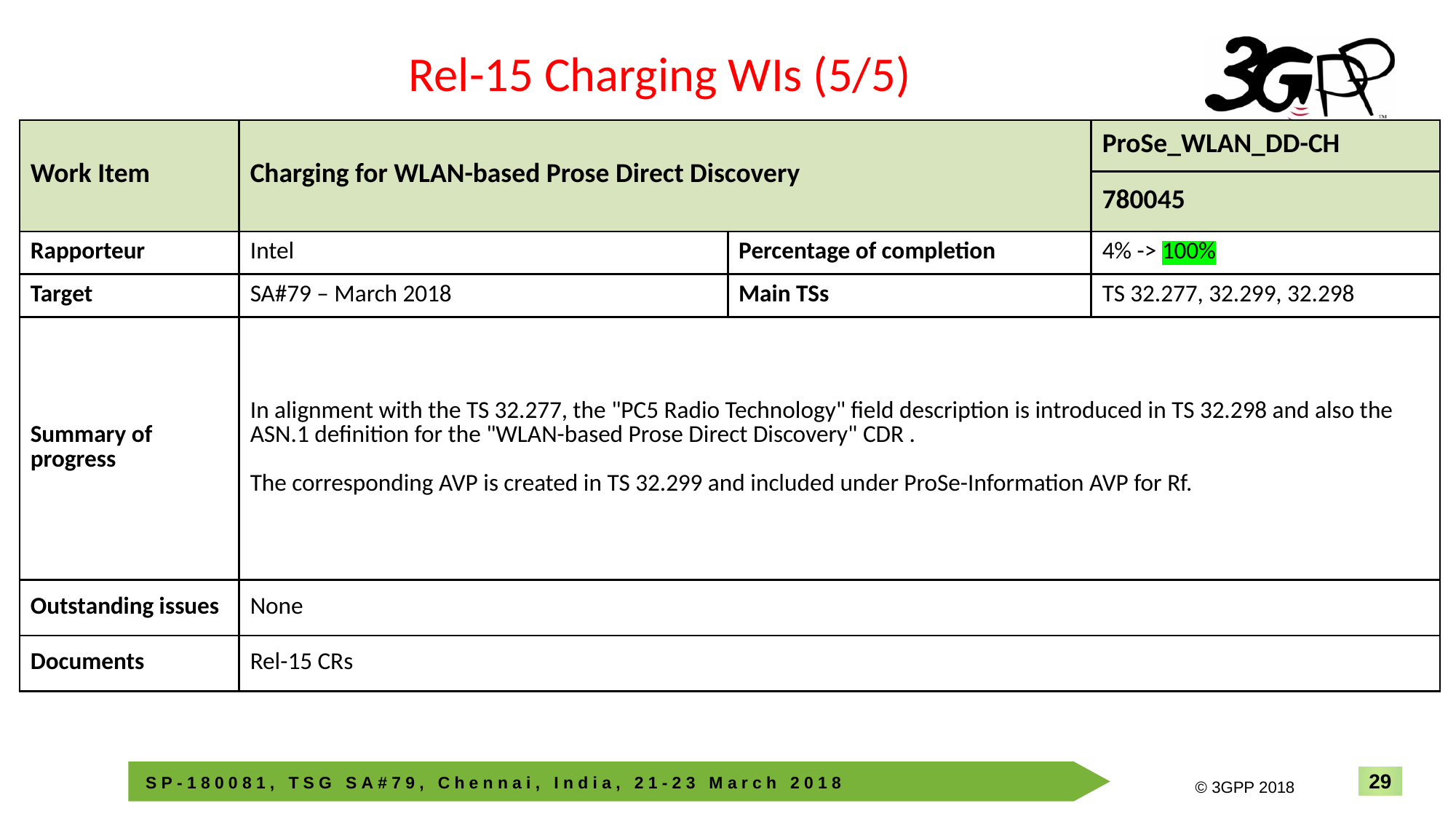

Rel-15 Charging WIs (5/5)
| Work Item | Charging for WLAN-based Prose Direct Discovery |  | ProSe\_WLAN\_DD-CH |
| --- | --- | --- | --- |
|  |  |  | 780045 |
| Rapporteur | Intel | Percentage of completion | 4% -> 100% |
| Target | SA#79 – March 2018 | Main TSs | TS 32.277, 32.299, 32.298 |
| Summary of progress | In alignment with the TS 32.277, the "PC5 Radio Technology" field description is introduced in TS 32.298 and also the ASN.1 definition for the "WLAN-based Prose Direct Discovery" CDR . The corresponding AVP is created in TS 32.299 and included under ProSe-Information AVP for Rf. |  |  |
| Outstanding issues | None |  |  |
| Documents | Rel-15 CRs |  |  |